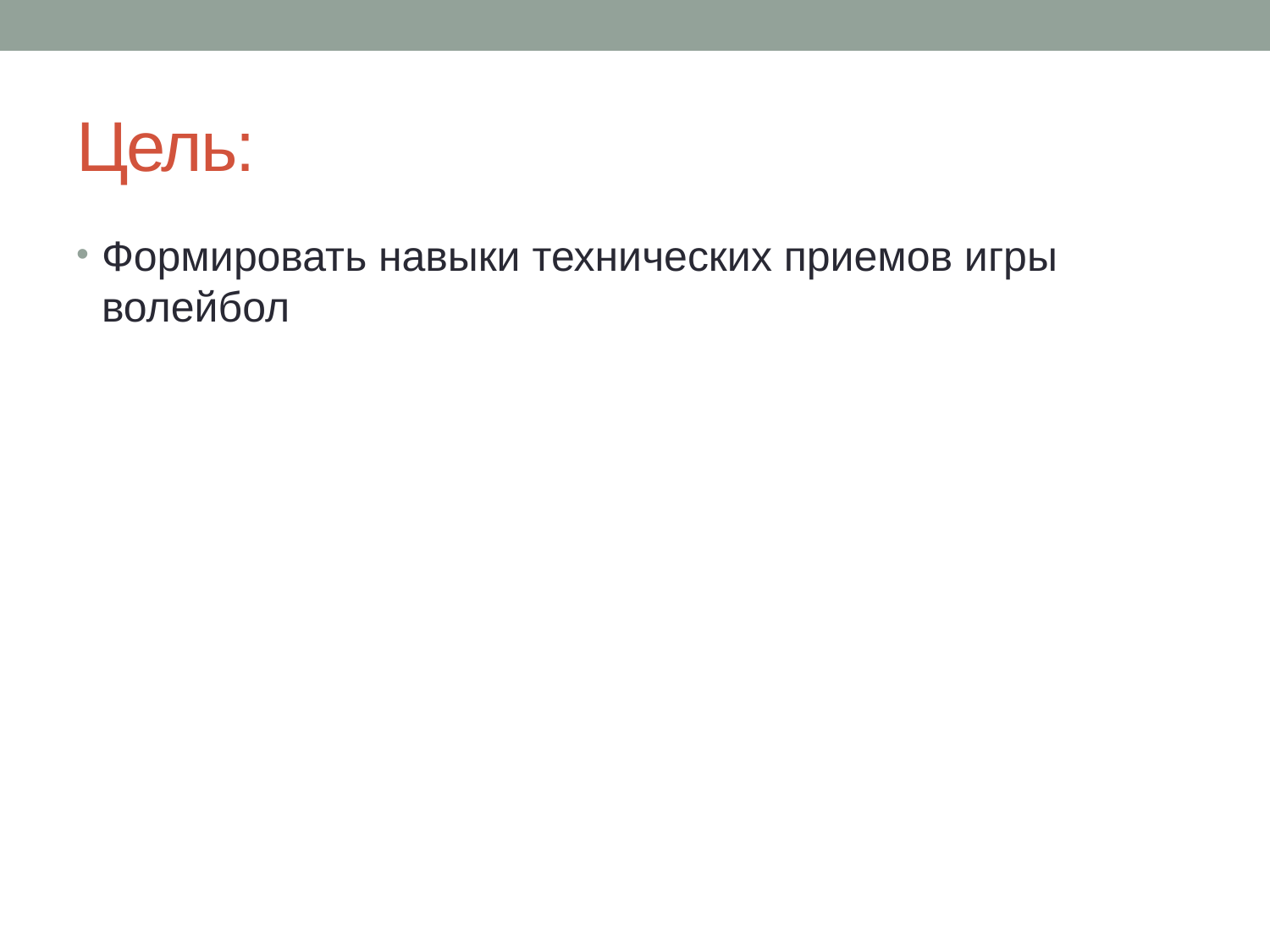

# Цель:
Формировать навыки технических приемов игры  волейбол